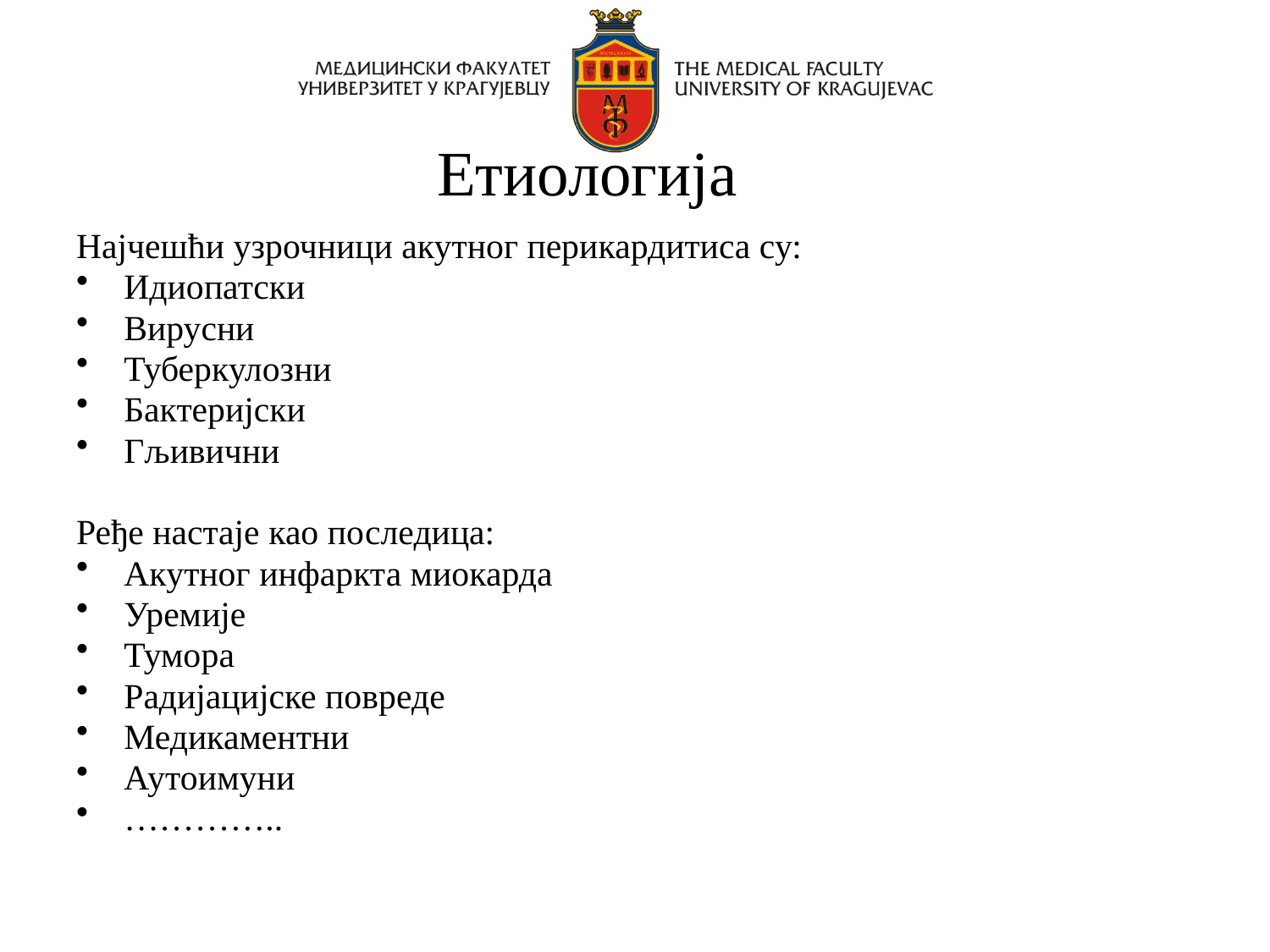

# Етиологија
Најчешћи узрочници акутног перикардитиса су:
Идиопатски
Вирусни
Туберкулозни
Бактеријски
Гљивични

Ређе настаје као последица:
Акутног инфаркта миокарда
Уремије
Тумора
Радијацијске повреде
Медикаментни
Аутоимуни
…………..